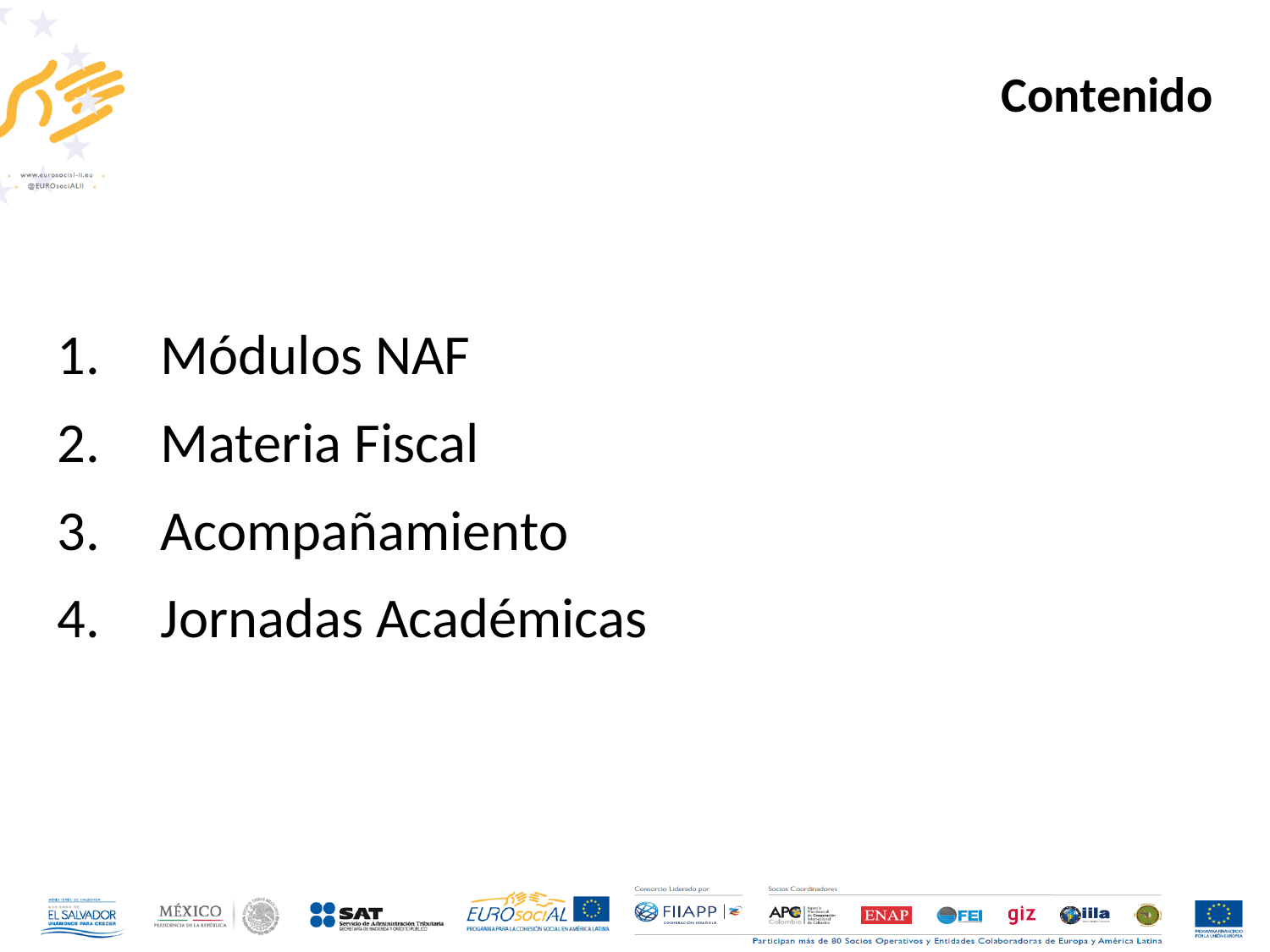

Contenido
Módulos NAF
Materia Fiscal
Acompañamiento
Jornadas Académicas